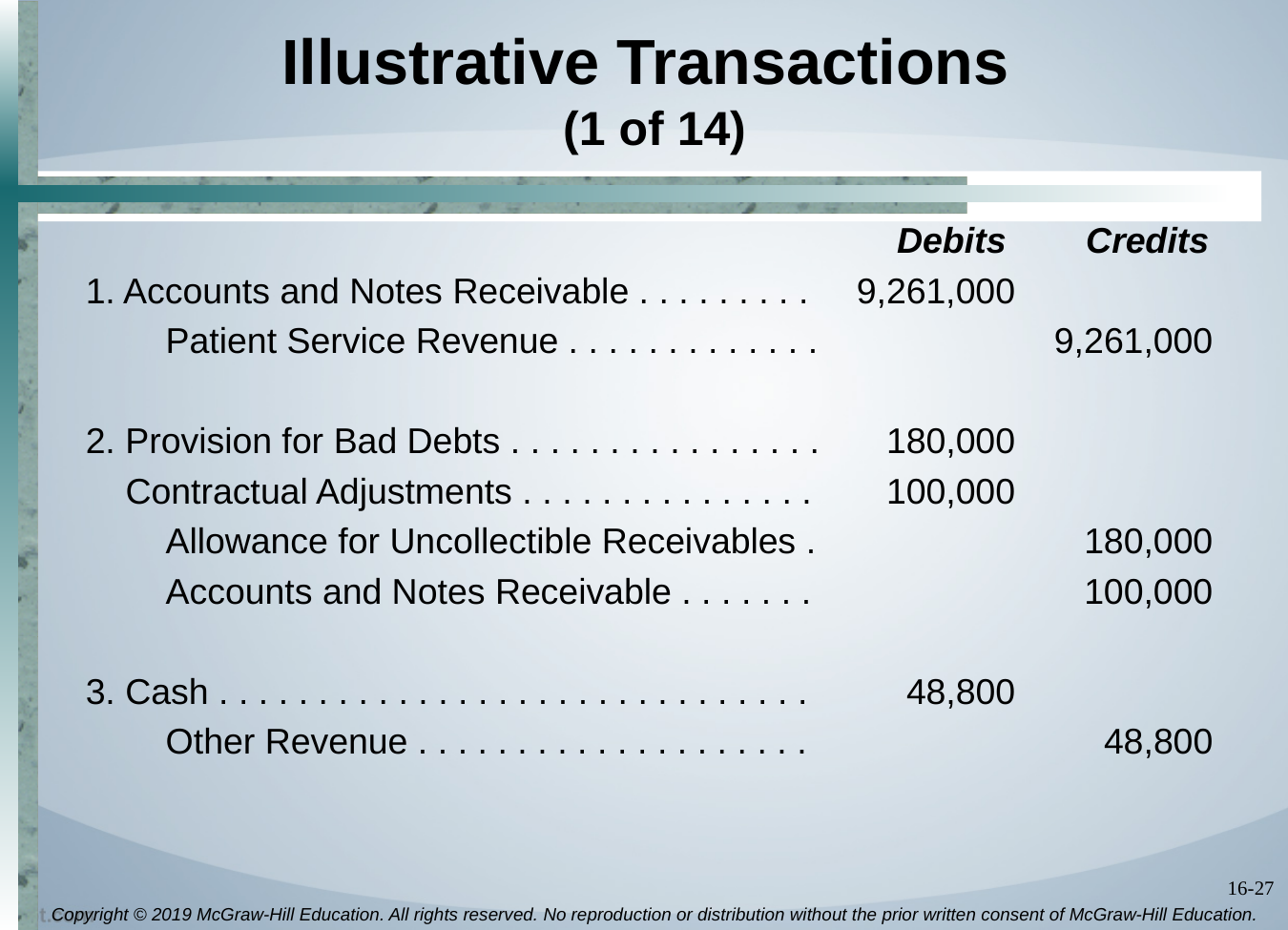

# Illustrative Transactions (1 of 14)
                                                                                 Debits        Credits
1. Accounts and Notes Receivable . . . . . . . . .	9,261,000
        Patient Service Revenue . . . . . . . . . . . . .	9,261,000

2. Provision for Bad Debts . . . . . . . . . . . . . . . .	180,000
    Contractual Adjustments . . . . . . . . . . . . . . .	100,000
        Allowance for Uncollectible Receivables .	180,000
        Accounts and Notes Receivable . . . . . . .	100,000

3. Cash . . . . . . . . . . . . . . . . . . . . . . . . . . . . . .	48,800
        Other Revenue . . . . . . . . . . . . . . . . . . . .	48,800